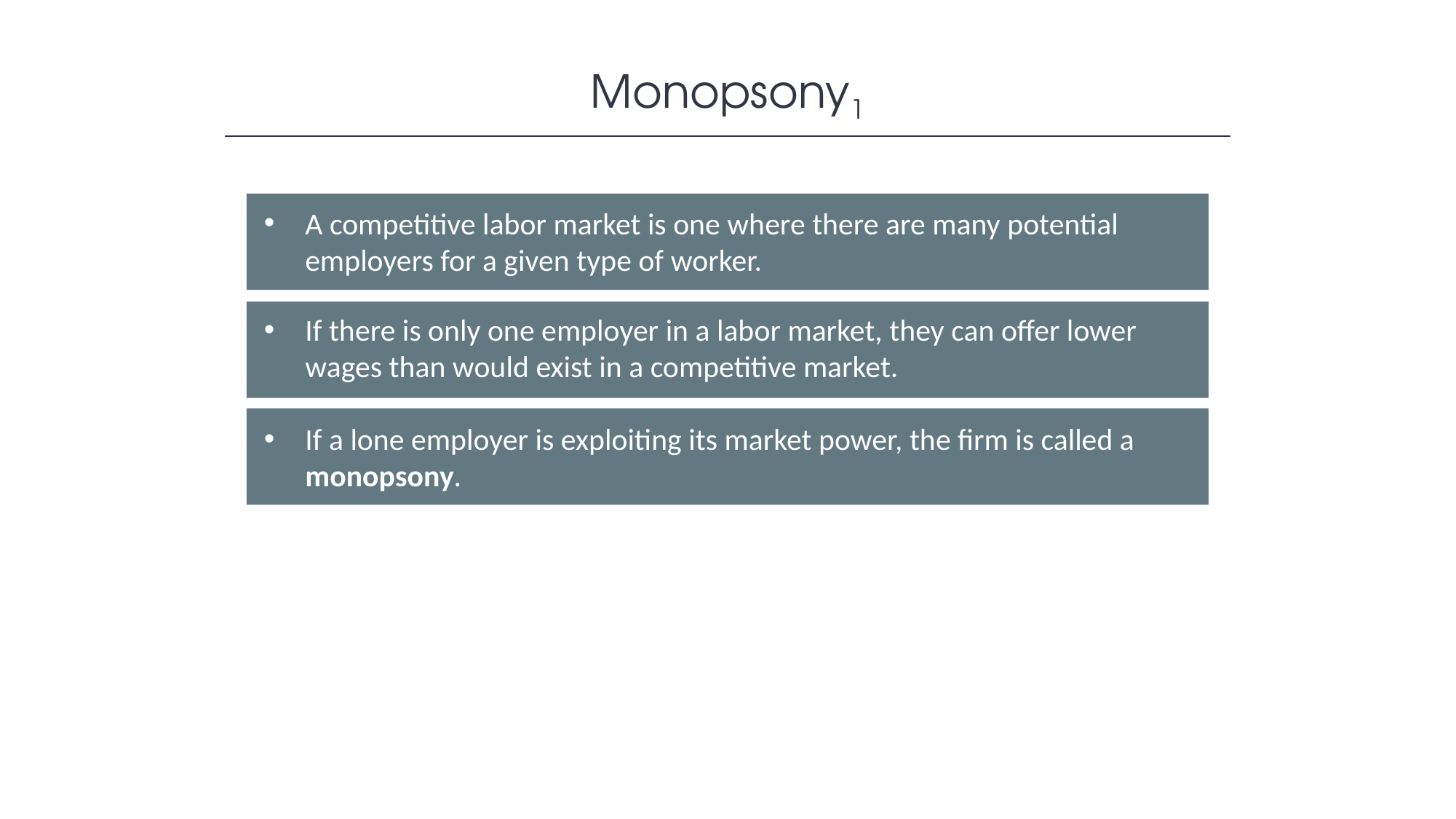

Monopsony1

A competitive labor market is one where there are many potential employers for a given type of worker.

If there is only one employer in a labor market, they can offer lower wages than would exist in a competitive market.

If a lone employer is exploiting its market power, the firm is called a monopsony.